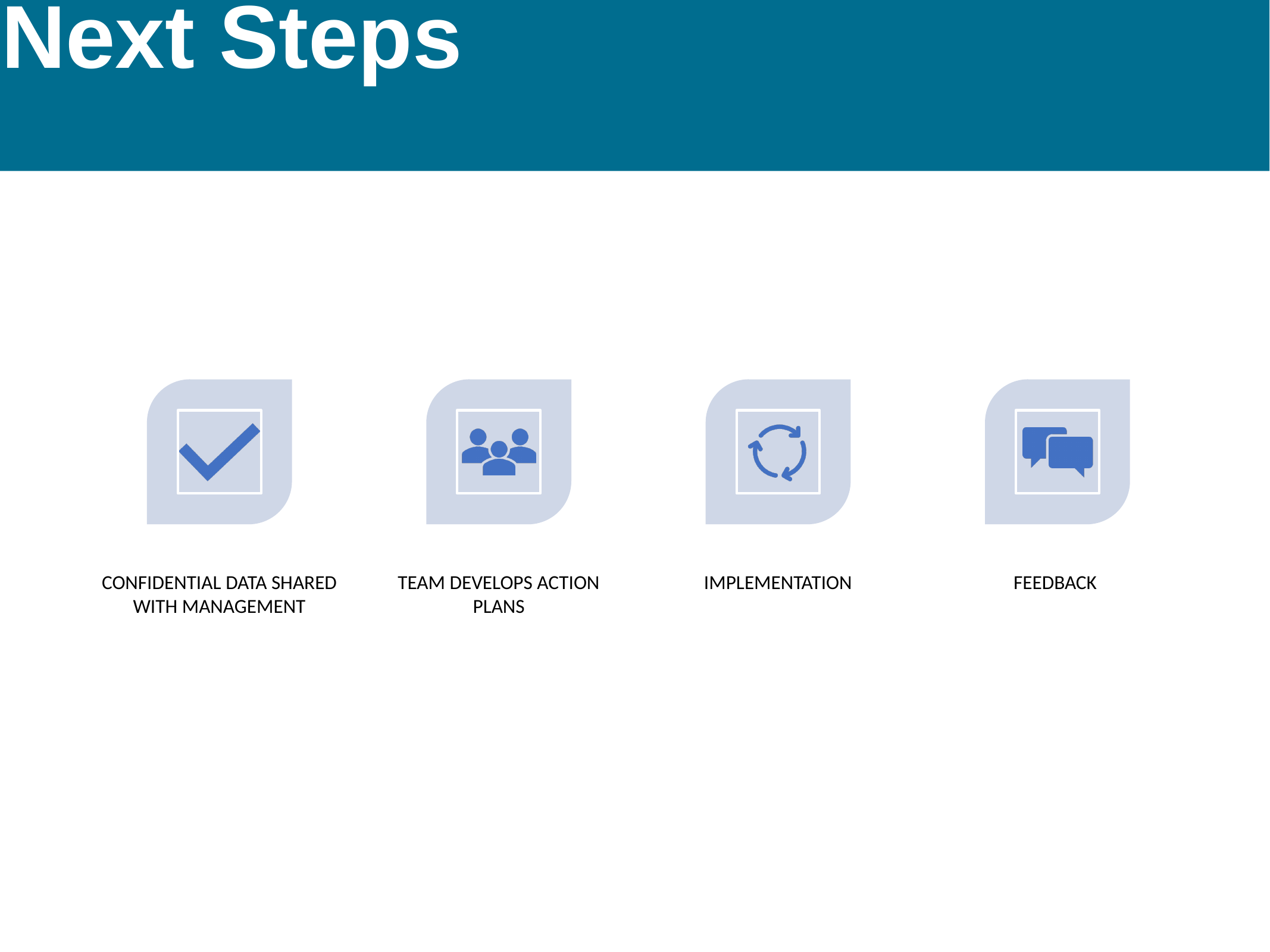

# Next Steps

CONFIDENTIAL DATA SHARED WITH MANAGEMENT

TEAM DEVELOPS ACTION PLANS

IMPLEMENTATION

FEEDBACK